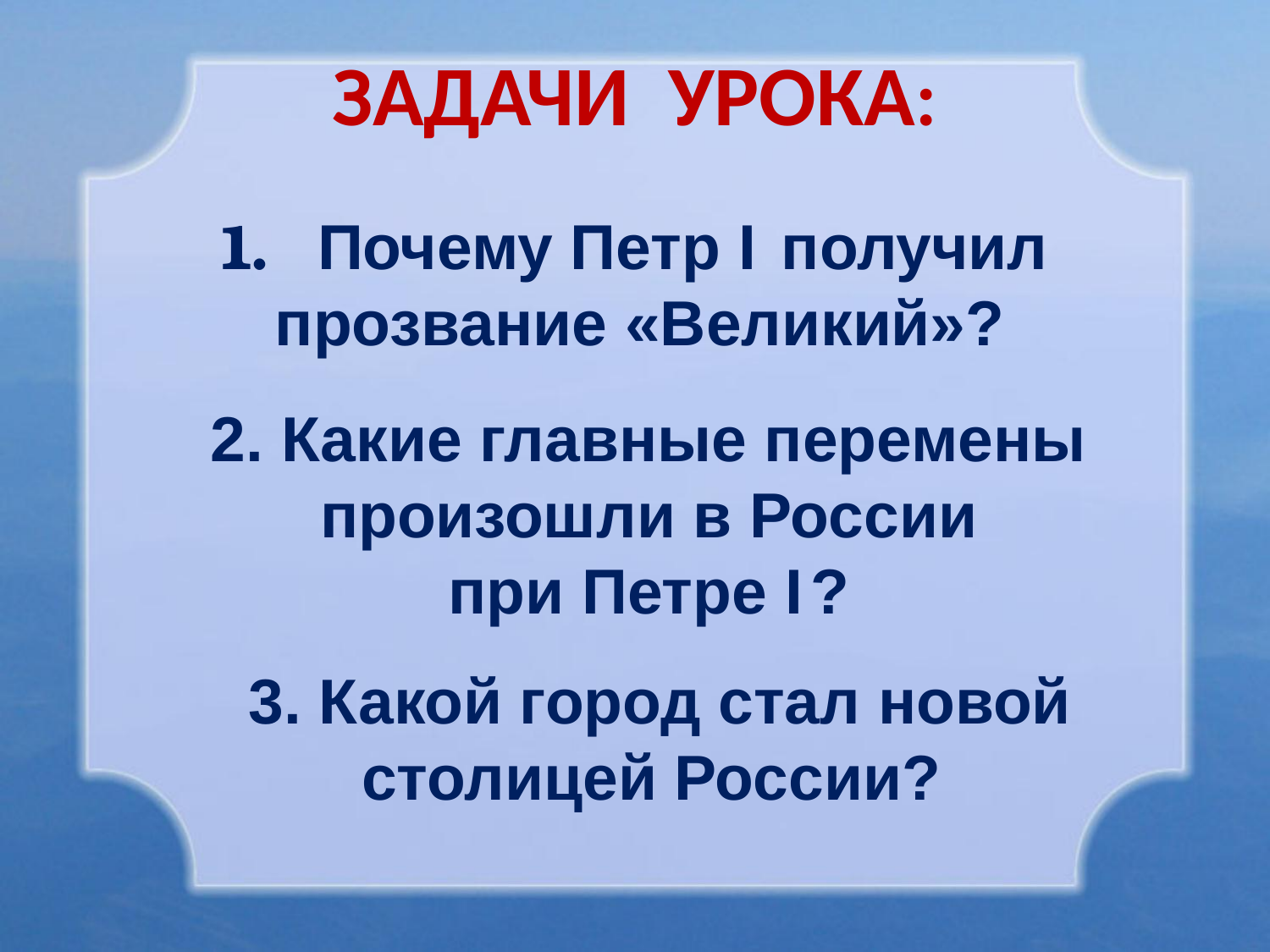

ЗАДАЧИ  УРОКА:

Почему Петр I получил
прозвание «Великий»?

2. Какие главные перемены
произошли в России
при Петре I?

3. Какой город стал новой столицей России?